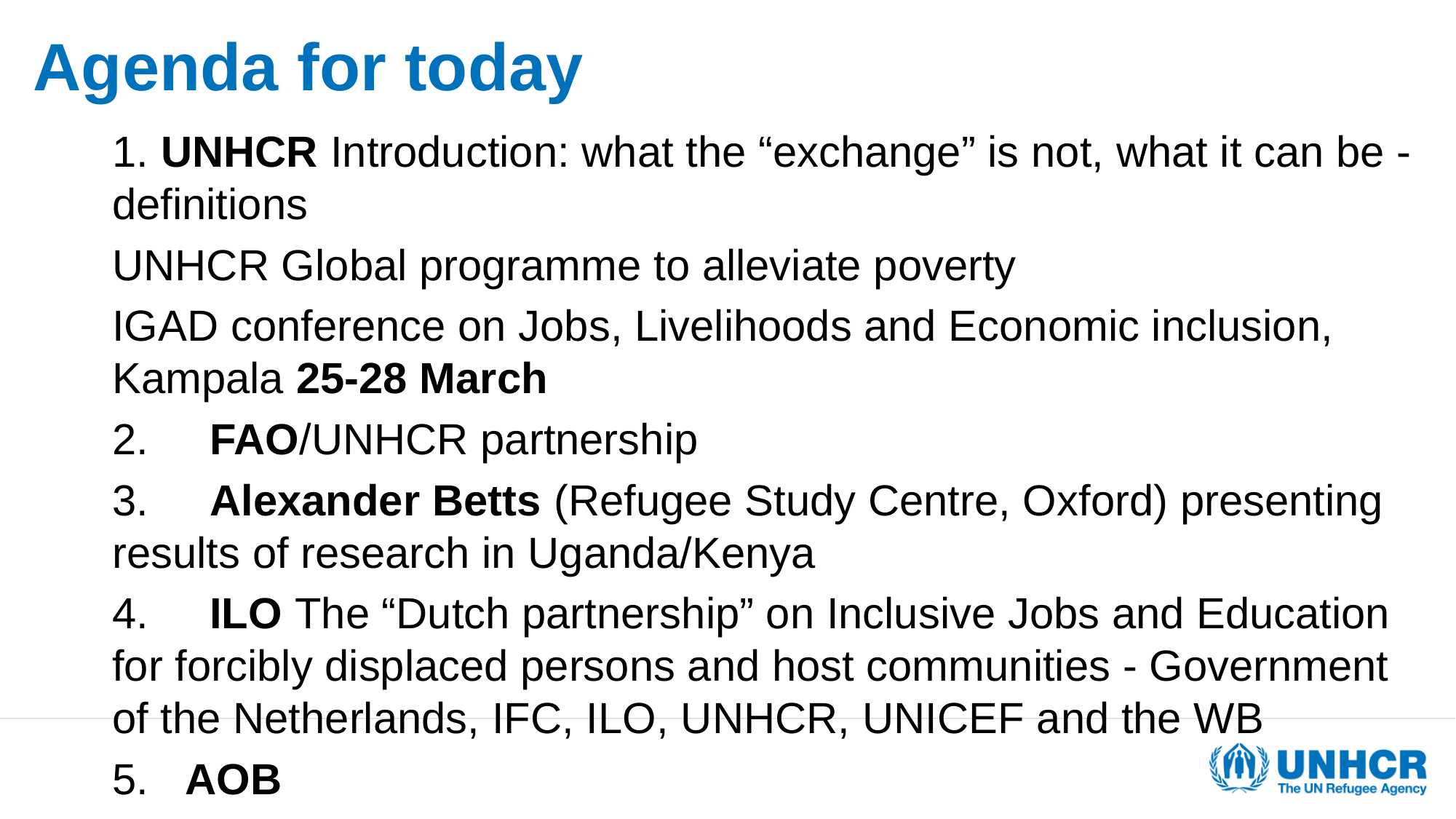

# Agenda for today
1. UNHCR Introduction: what the “exchange” is not, what it can be - definitions
UNHCR Global programme to alleviate poverty
IGAD conference on Jobs, Livelihoods and Economic inclusion, Kampala 25-28 March
2.     FAO/UNHCR partnership
3.     Alexander Betts (Refugee Study Centre, Oxford) presenting results of research in Uganda/Kenya
4.     ILO The “Dutch partnership” on Inclusive Jobs and Education for forcibly displaced persons and host communities - Government of the Netherlands, IFC, ILO, UNHCR, UNICEF and the WB
5.   AOB